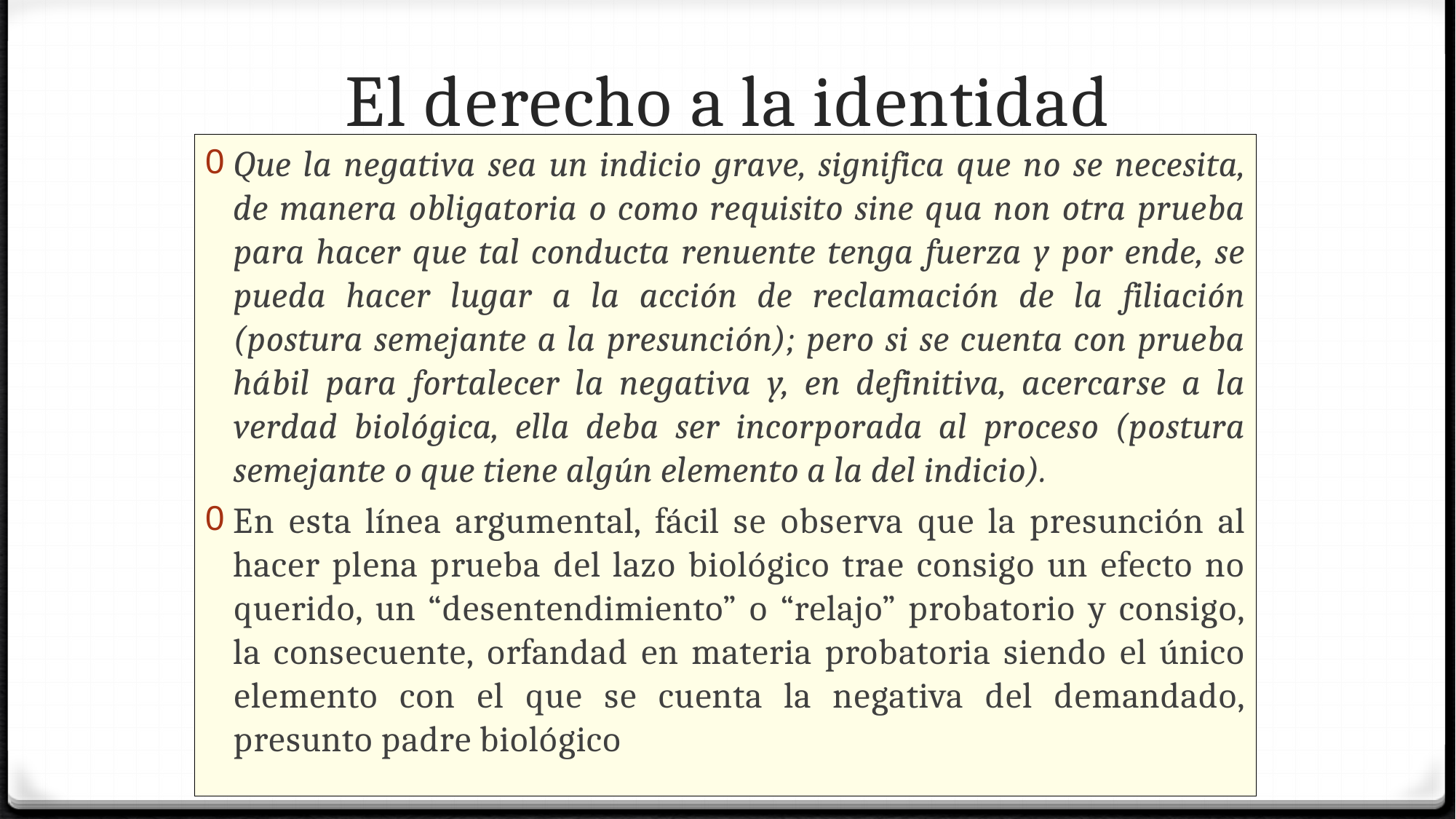

# El derecho a la identidad
Que la negativa sea un indicio grave, significa que no se necesita, de manera obligatoria o como requisito sine qua non otra prueba para hacer que tal conducta renuente tenga fuerza y por ende, se pueda hacer lugar a la acción de reclamación de la filiación (postura semejante a la presunción); pero si se cuenta con prueba hábil para fortalecer la negativa y, en definitiva, acercarse a la verdad biológica, ella deba ser incorporada al proceso (postura semejante o que tiene algún elemento a la del indicio).
En esta línea argumental, fácil se observa que la presunción al hacer plena prueba del lazo biológico trae consigo un efecto no querido, un “desentendimiento” o “relajo” probatorio y consigo, la consecuente, orfandad en materia probatoria siendo el único elemento con el que se cuenta la negativa del demandado, presunto padre biológico